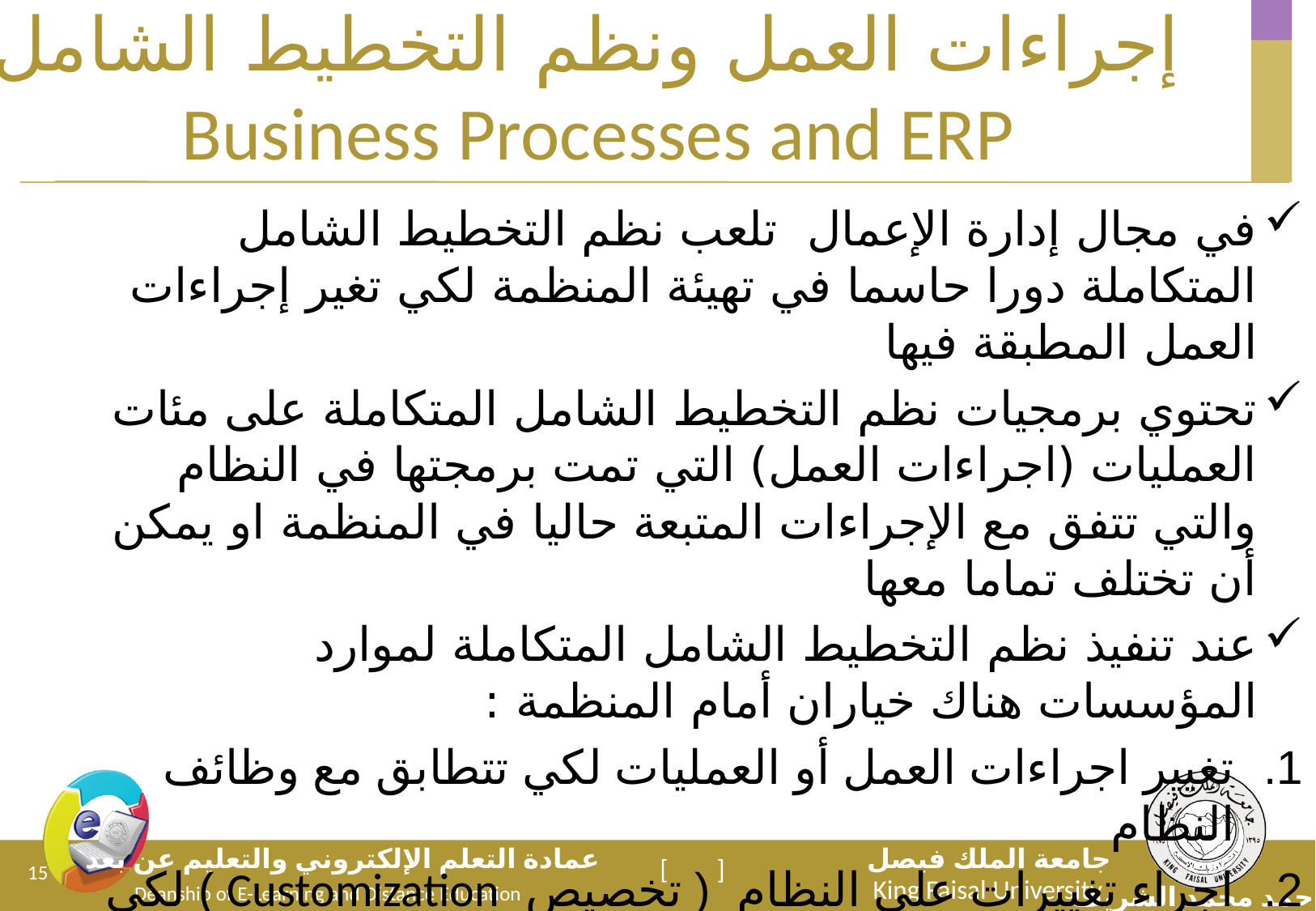

# إجراءات العمل ونظم التخطيط الشامل Business Processes and ERP
في مجال إدارة الإعمال  تلعب نظم التخطيط الشامل المتكاملة دورا حاسما في تهيئة المنظمة لكي تغير إجراءات العمل المطبقة فيها
تحتوي برمجيات نظم التخطيط الشامل المتكاملة على مئات العمليات (اجراءات العمل) التي تمت برمجتها في النظام والتي تتفق مع الإجراءات المتبعة حاليا في المنظمة او يمكن أن تختلف تماما معها
عند تنفيذ نظم التخطيط الشامل المتكاملة لموارد المؤسسات هناك خياران أمام المنظمة :
تغيير اجراءات العمل أو العمليات لكي تتطابق مع وظائف النظام
اجراء تغييرات على النظام  ( تخصيص  Customization ) لكي يتطابق مع إجراءات العمل (العمليات) المطبقة في المنظمة

15